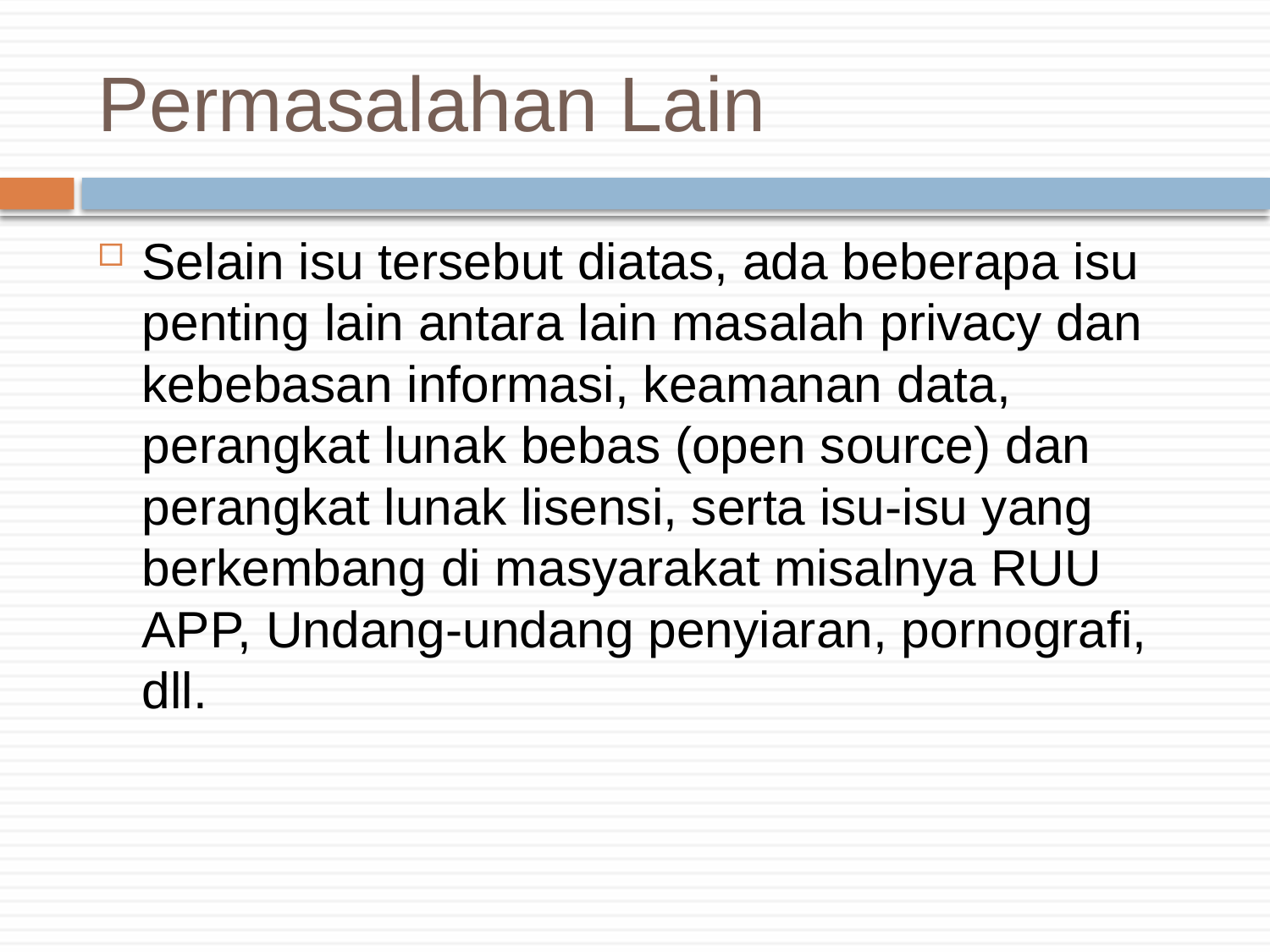

# Permasalahan Lain
Selain isu tersebut diatas, ada beberapa isu penting lain antara lain masalah privacy dan kebebasan informasi, keamanan data, perangkat lunak bebas (open source) dan perangkat lunak lisensi, serta isu-isu yang berkembang di masyarakat misalnya RUU APP, Undang-undang penyiaran, pornografi, dll.